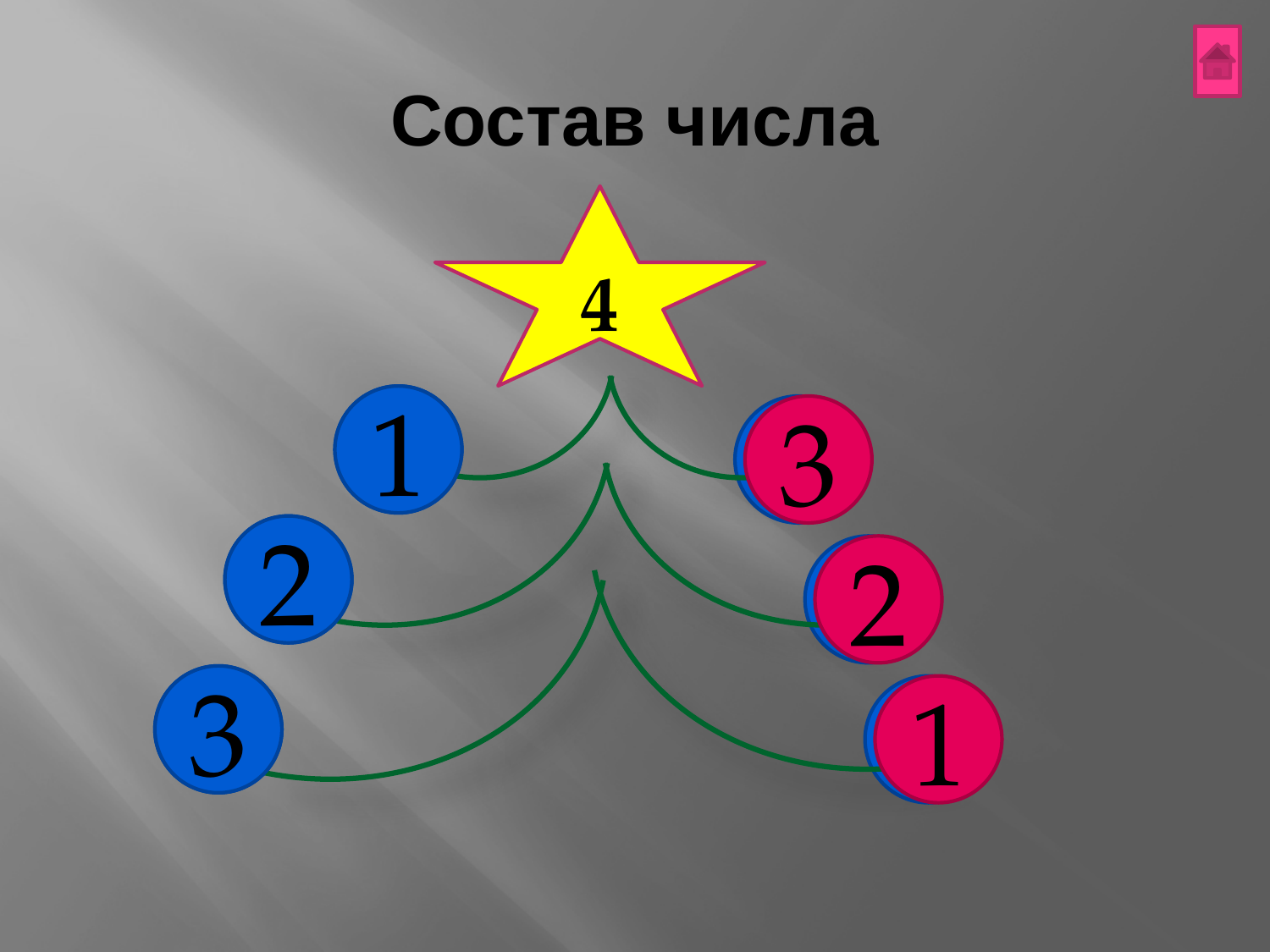

# Состав числа

4

1

3

2

2

3

1